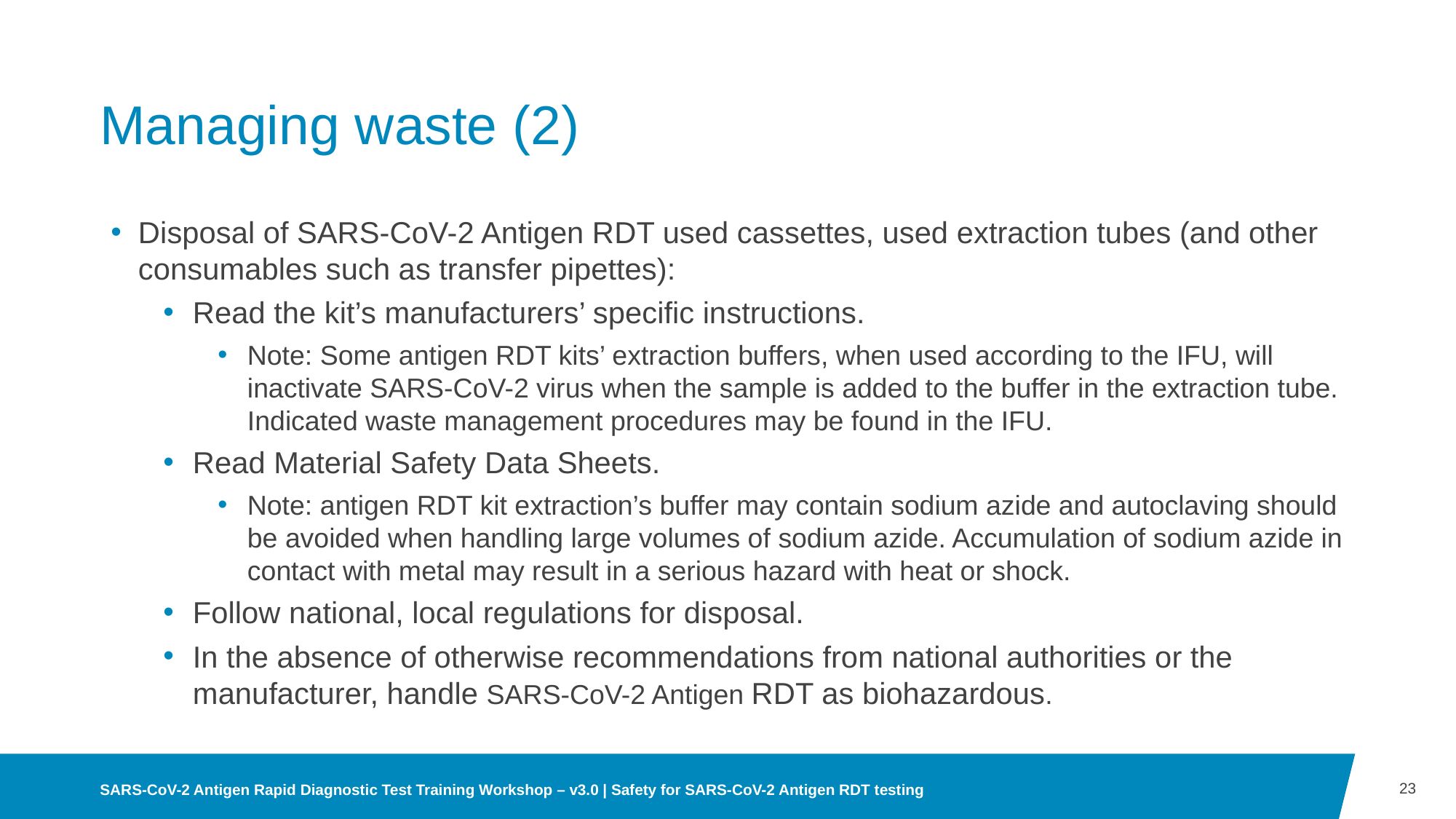

# Managing waste (2)

Disposal of SARS-CoV-2 Antigen RDT used cassettes, used extraction tubes (and other consumables such as transfer pipettes):
Read the kit’s manufacturers’ specific instructions.
Note: Some antigen RDT kits’ extraction buffers, when used according to the IFU, will inactivate SARS-CoV-2 virus when the sample is added to the buffer in the extraction tube. Indicated waste management procedures may be found in the IFU.
Read Material Safety Data Sheets.
Note: antigen RDT kit extraction’s buffer may contain sodium azide and autoclaving should be avoided when handling large volumes of sodium azide. Accumulation of sodium azide in contact with metal may result in a serious hazard with heat or shock.
Follow national, local regulations for disposal.
In the absence of otherwise recommendations from national authorities or the manufacturer, handle SARS-CoV-2 Antigen RDT as biohazardous.

23
SARS-CoV-2 Antigen Rapid Diagnostic Test Training Workshop – v3.0 | Safety for SARS-CoV-2 Antigen RDT testing